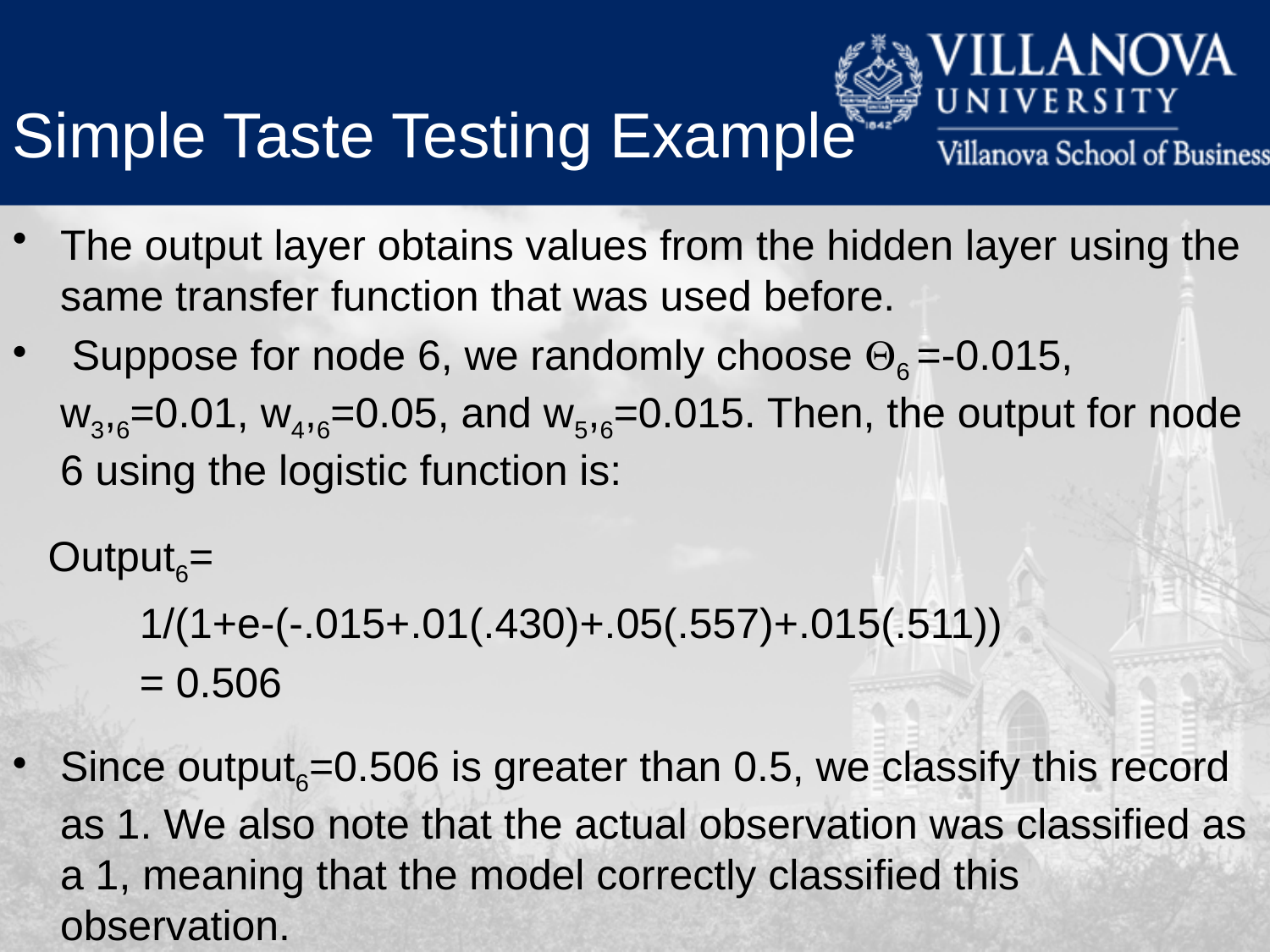

Simple Taste Testing Example
The output layer obtains values from the hidden layer using the same transfer function that was used before.
 Suppose for node 6, we randomly choose Θ6 =-0.015, w3,6=0.01, w4,6=0.05, and w5,6=0.015. Then, the output for node 6 using the logistic function is:

   Output6=
1/(1+e-(-.015+.01(.430)+.05(.557)+.015(.511))
= 0.506

Since output6=0.506 is greater than 0.5, we classify this record as 1. We also note that the actual observation was classified as a 1, meaning that the model correctly classified this observation.